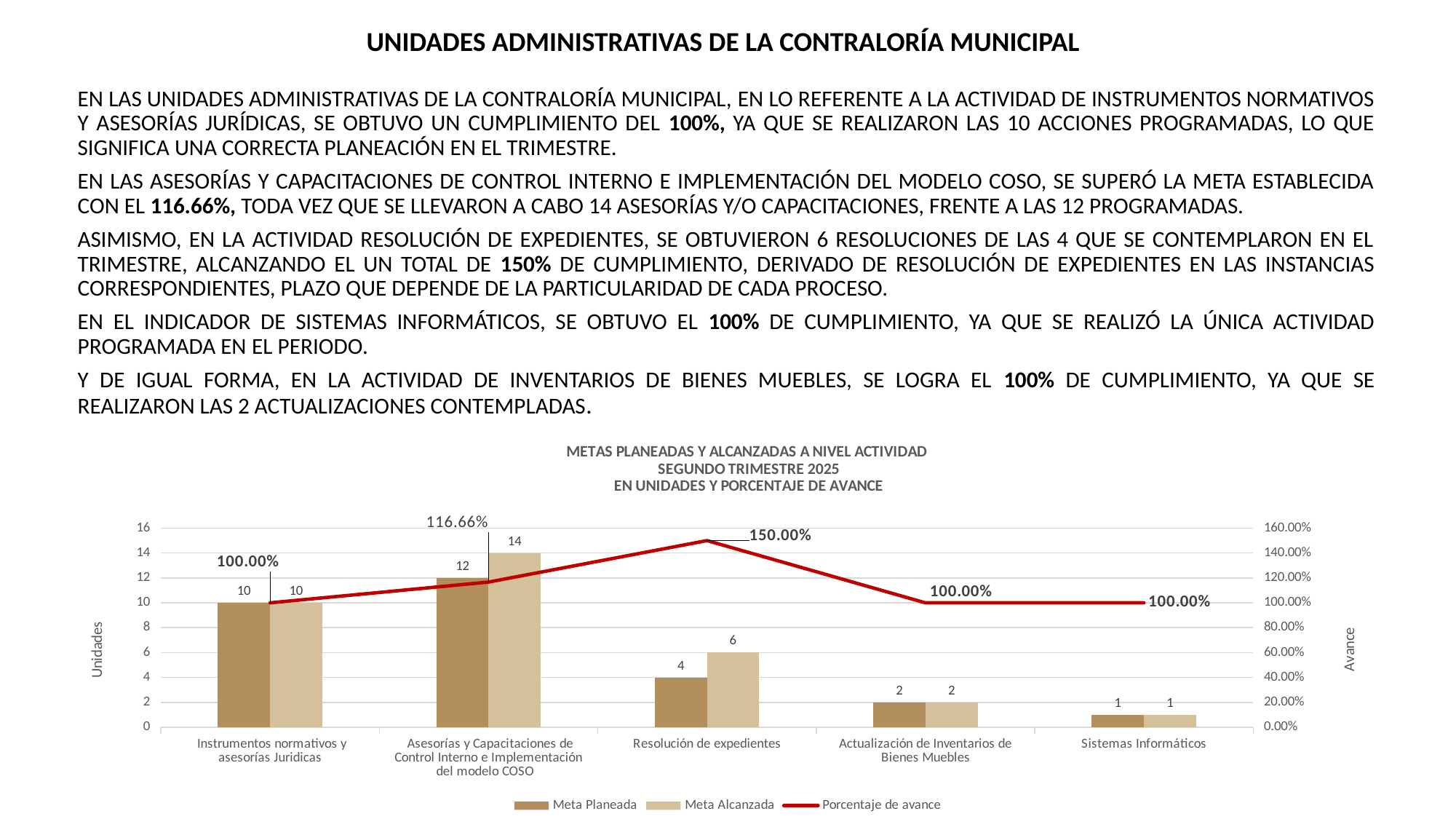

UNIDADES ADMINISTRATIVAS DE LA CONTRALORÍA MUNICIPAL

EN LAS UNIDADES ADMINISTRATIVAS DE LA CONTRALORÍA MUNICIPAL, EN LO REFERENTE A LA ACTIVIDAD DE INSTRUMENTOS NORMATIVOS Y ASESORÍAS JURÍDICAS, SE OBTUVO UN CUMPLIMIENTO DEL 100%, YA QUE SE REALIZARON LAS 10 ACCIONES PROGRAMADAS, LO QUE SIGNIFICA UNA CORRECTA PLANEACIÓN EN EL TRIMESTRE.
EN LAS ASESORÍAS Y CAPACITACIONES DE CONTROL INTERNO E IMPLEMENTACIÓN DEL MODELO COSO, SE SUPERÓ LA META ESTABLECIDA CON EL 116.66%, TODA VEZ QUE SE LLEVARON A CABO 14 ASESORÍAS Y/O CAPACITACIONES, FRENTE A LAS 12 PROGRAMADAS.
ASIMISMO, EN LA ACTIVIDAD RESOLUCIÓN DE EXPEDIENTES, SE OBTUVIERON 6 RESOLUCIONES DE LAS 4 QUE SE CONTEMPLARON EN EL TRIMESTRE, ALCANZANDO EL UN TOTAL DE 150% DE CUMPLIMIENTO, DERIVADO DE RESOLUCIÓN DE EXPEDIENTES EN LAS INSTANCIAS CORRESPONDIENTES, PLAZO QUE DEPENDE DE LA PARTICULARIDAD DE CADA PROCESO.
EN EL INDICADOR DE SISTEMAS INFORMÁTICOS, SE OBTUVO EL 100% DE CUMPLIMIENTO, YA QUE SE REALIZÓ LA ÚNICA ACTIVIDAD PROGRAMADA EN EL PERIODO.
Y DE IGUAL FORMA, EN LA ACTIVIDAD DE INVENTARIOS DE BIENES MUEBLES, SE LOGRA EL 100% DE CUMPLIMIENTO, YA QUE SE REALIZARON LAS 2 ACTUALIZACIONES CONTEMPLADAS.

### Chart: METAS PLANEADAS Y ALCANZADAS A NIVEL ACTIVIDAD
SEGUNDO TRIMESTRE 2025
EN UNIDADES Y PORCENTAJE DE AVANCE

| Category | Meta Planeada | Meta Alcanzada |  |
|---|---|---|---|
|  Instrumentos normativos y asesorías Juridicas | 10.0 | 10.0 | 1.0 |
|  Asesorías y Capacitaciones de Control Interno e Implementación del modelo COSO   | 12.0 | 14.0 | 1.1666666666666667 |
| Resolución de expedientes | 4.0 | 6.0 | 1.5 |
| Actualización de Inventarios de Bienes Muebles | 2.0 | 2.0 | 1.0 |
| Sistemas Informáticos | 1.0 | 1.0 | 1.0 |